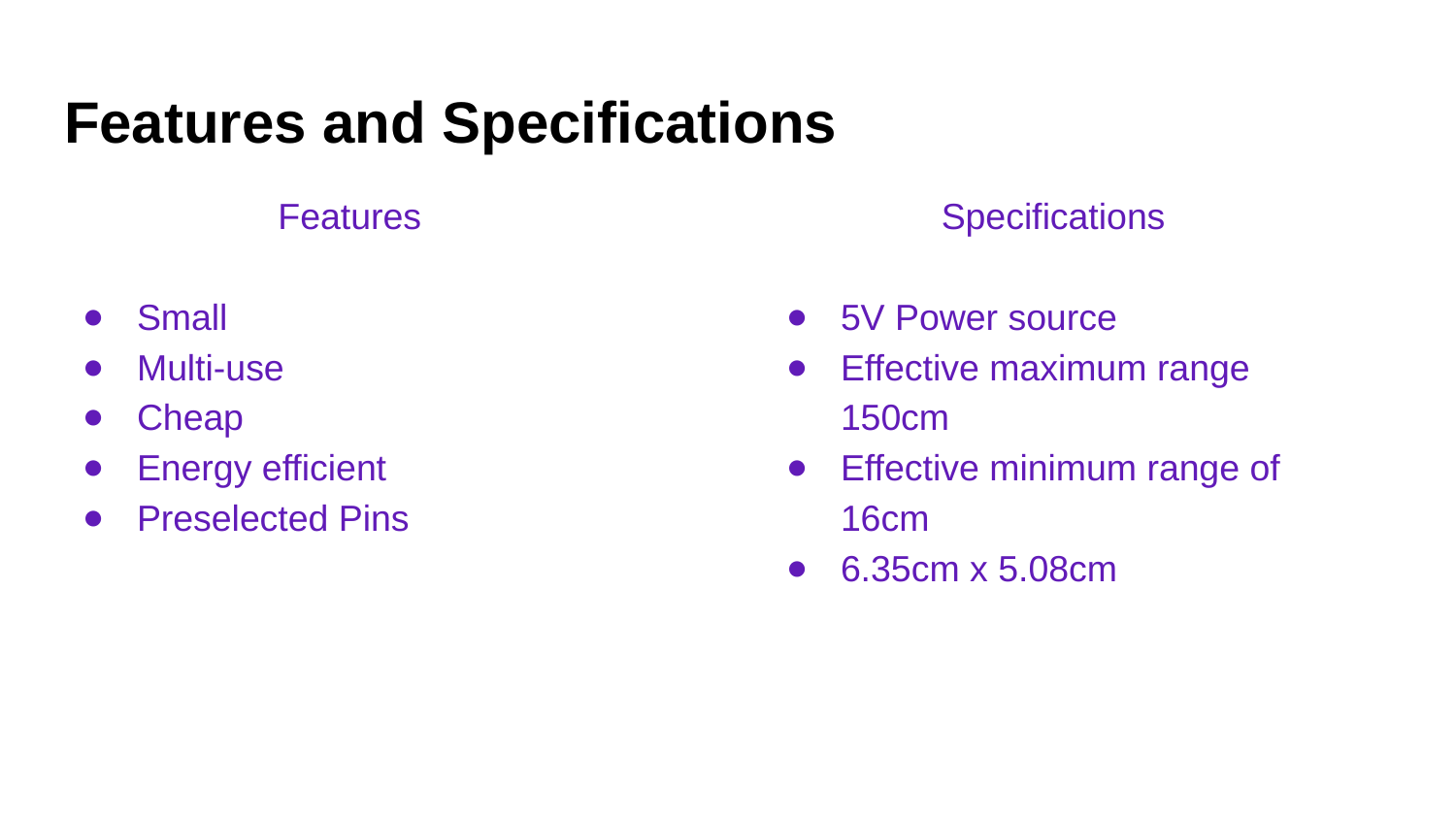

# Features and Specifications
Features
Specifications
5V Power source
Effective maximum range 150cm
Effective minimum range of 16cm
6.35cm x 5.08cm
Small
Multi-use
Cheap
Energy efficient
Preselected Pins